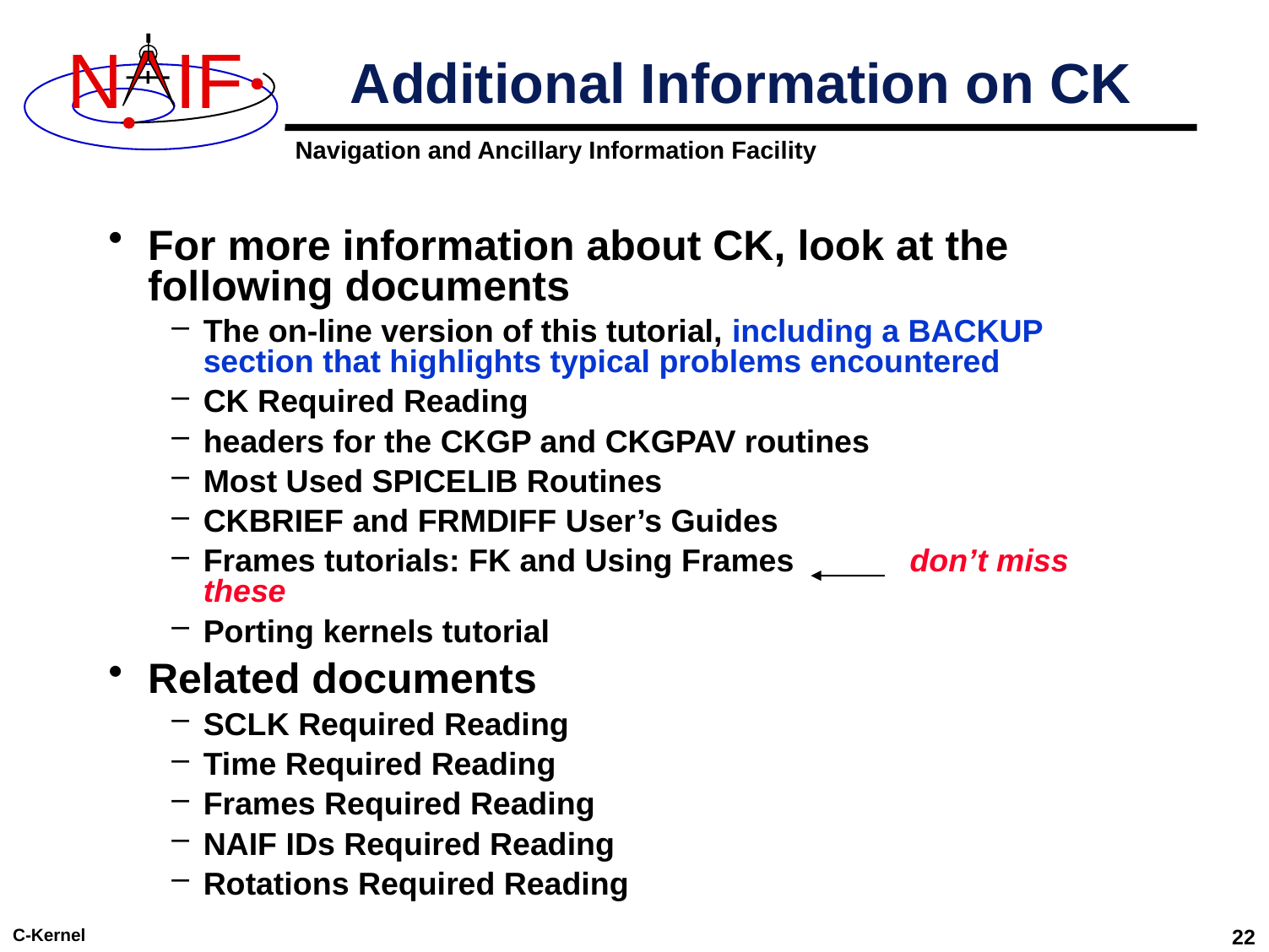

# Additional Information on CK
For more information about CK, look at the following documents
The on-line version of this tutorial, including a BACKUP section that highlights typical problems encountered
CK Required Reading
headers for the CKGP and CKGPAV routines
Most Used SPICELIB Routines
CKBRIEF and FRMDIFF User’s Guides
Frames tutorials: FK and Using Frames             don’t miss these
Porting kernels tutorial
Related documents
SCLK Required Reading
Time Required Reading
Frames Required Reading
NAIF IDs Required Reading
Rotations Required Reading

C-Kernel
22